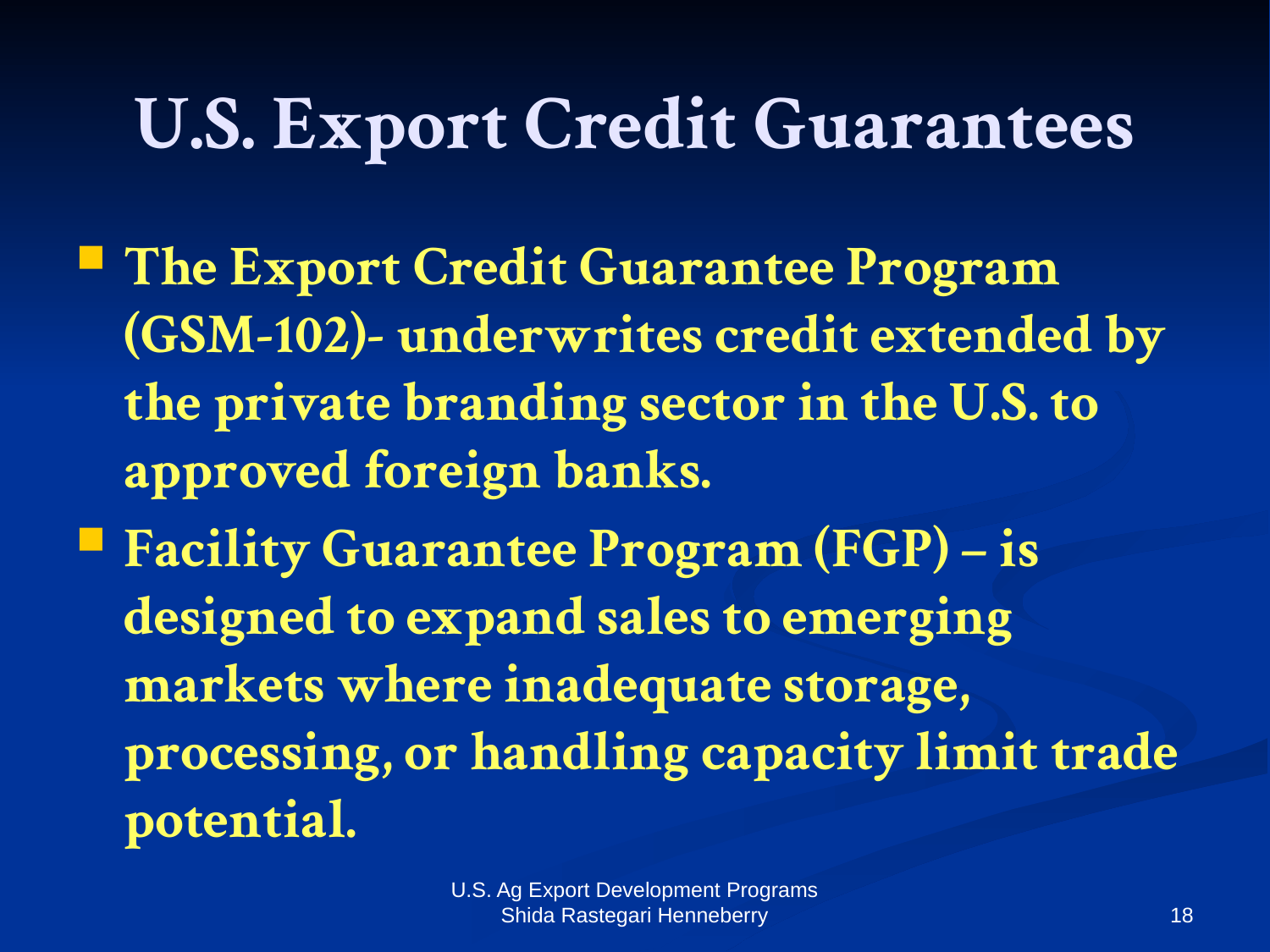

# U.S. Export Credit Guarantees
The Export Credit Guarantee Program (GSM-102)- underwrites credit extended by the private branding sector in the U.S. to approved foreign banks.
Facility Guarantee Program (FGP) – is designed to expand sales to emerging markets where inadequate storage, processing, or handling capacity limit trade potential.
U.S. Ag Export Development Programs Shida Rastegari Henneberry
18